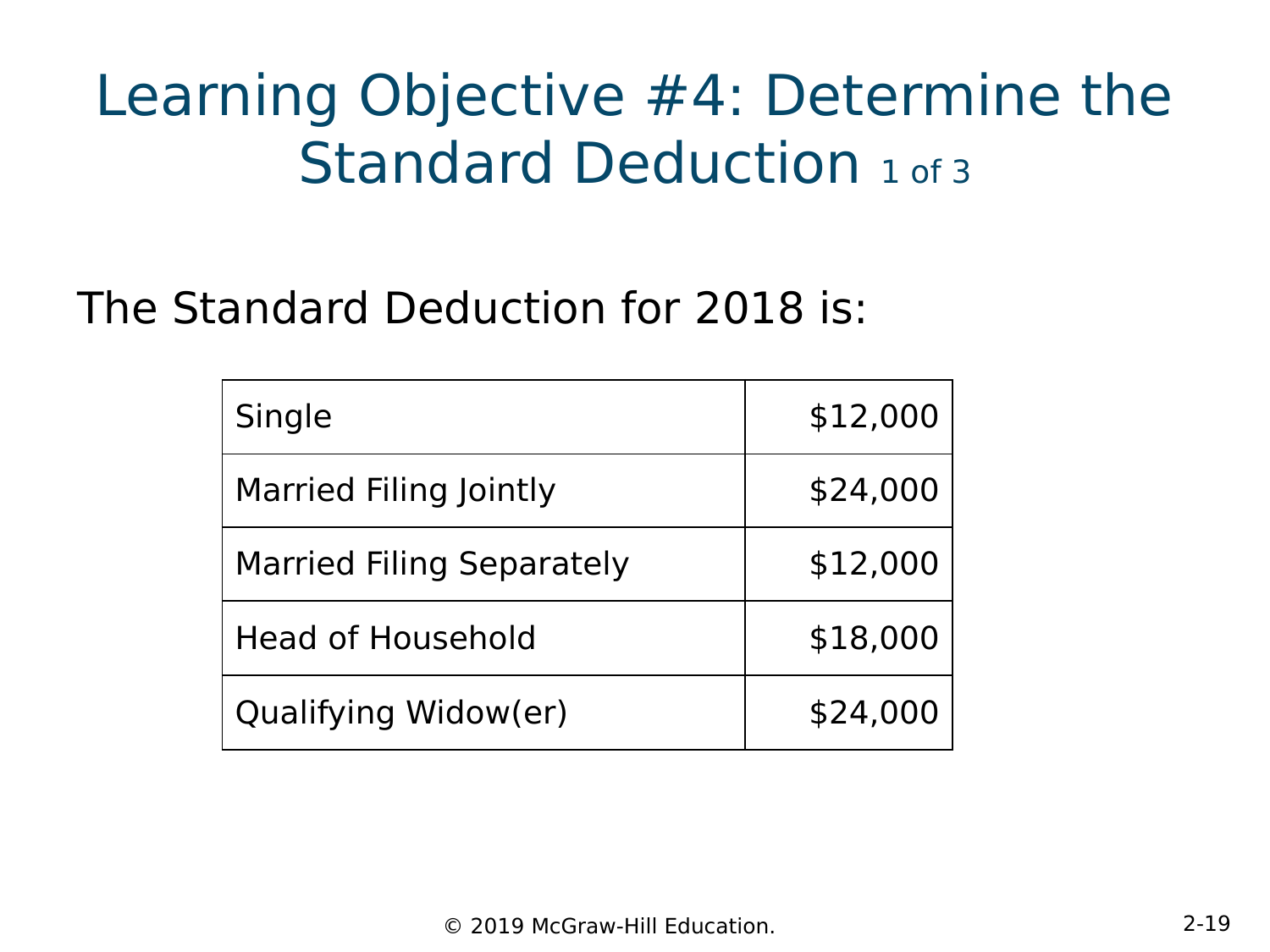

# Learning Objective #4: Determine the Standard Deduction 1 of 3
The Standard Deduction for 2018 is:
| Single | $12,000 |
| --- | --- |
| Married Filing Jointly | $24,000 |
| Married Filing Separately | $12,000 |
| Head of Household | $18,000 |
| Qualifying Widow(er) | $24,000 |